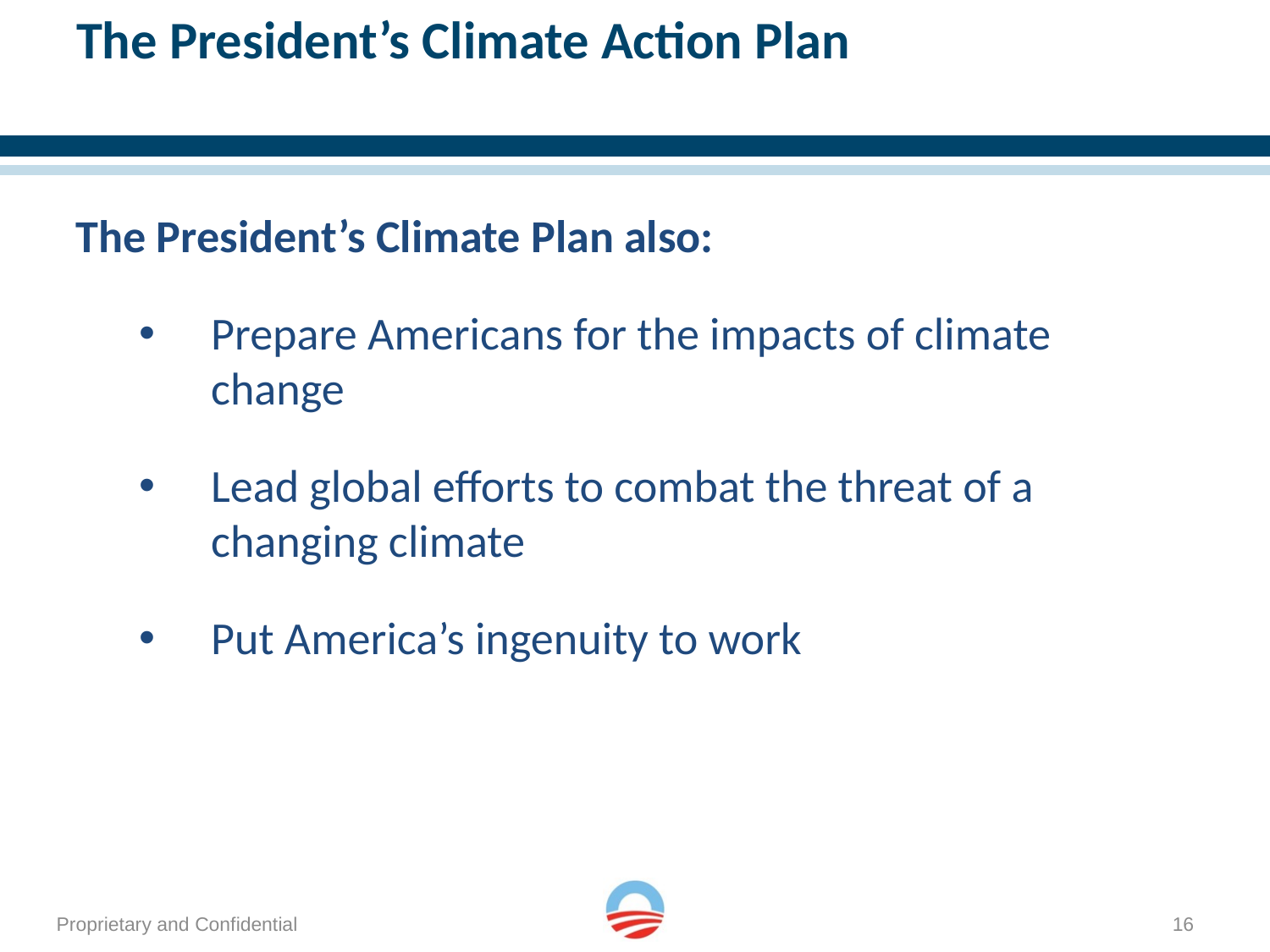

The President’s Climate Action Plan
The President’s Climate Plan also:
Prepare Americans for the impacts of climate change
Lead global efforts to combat the threat of a changing climate
Put America’s ingenuity to work
16